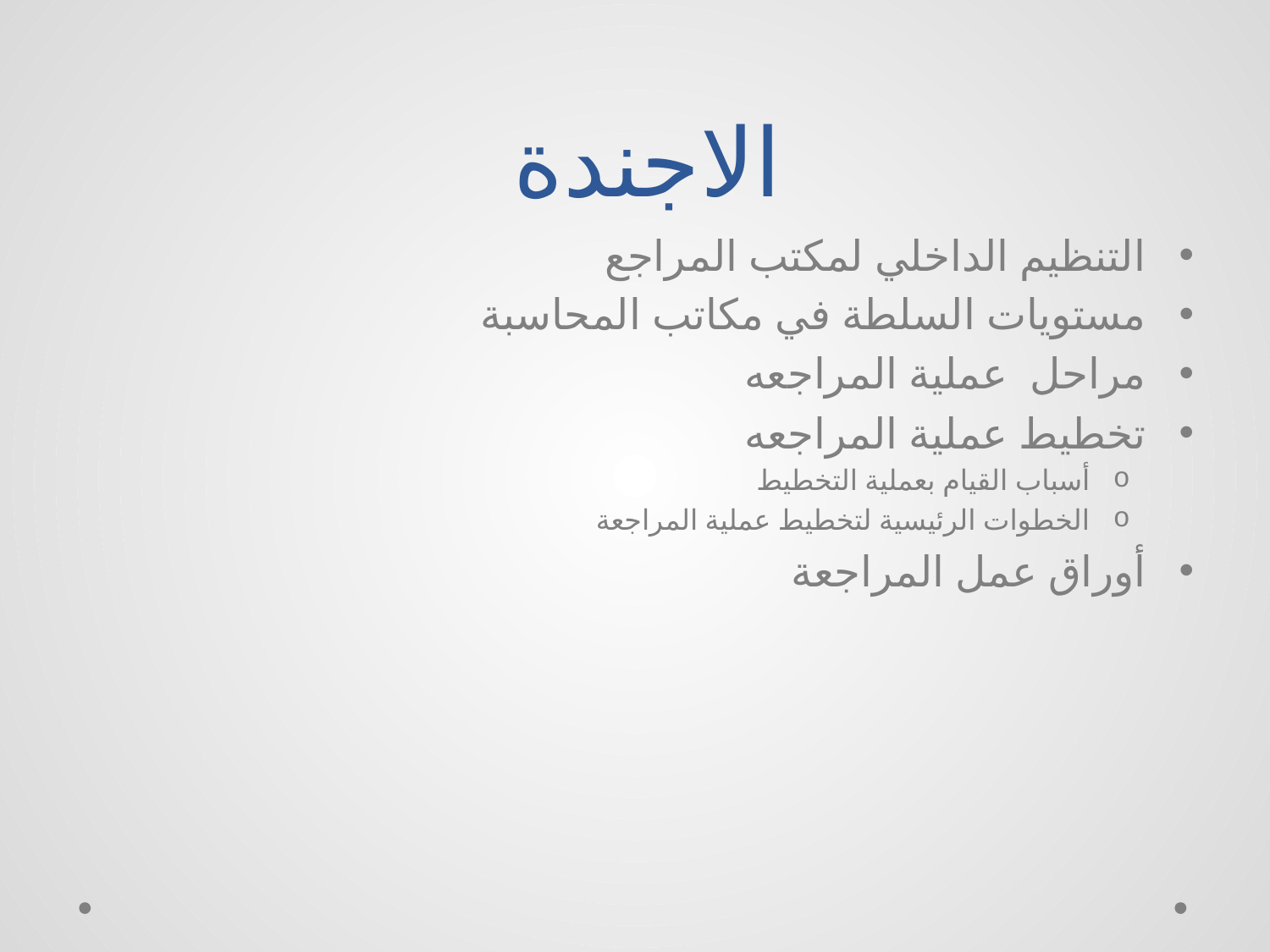

# الاجندة
التنظيم الداخلي لمكتب المراجع
مستويات السلطة في مكاتب المحاسبة
مراحل  عملية المراجعه
تخطيط عملية المراجعه
أسباب القيام بعملية التخطيط
الخطوات الرئيسية لتخطيط عملية المراجعة
أوراق عمل المراجعة